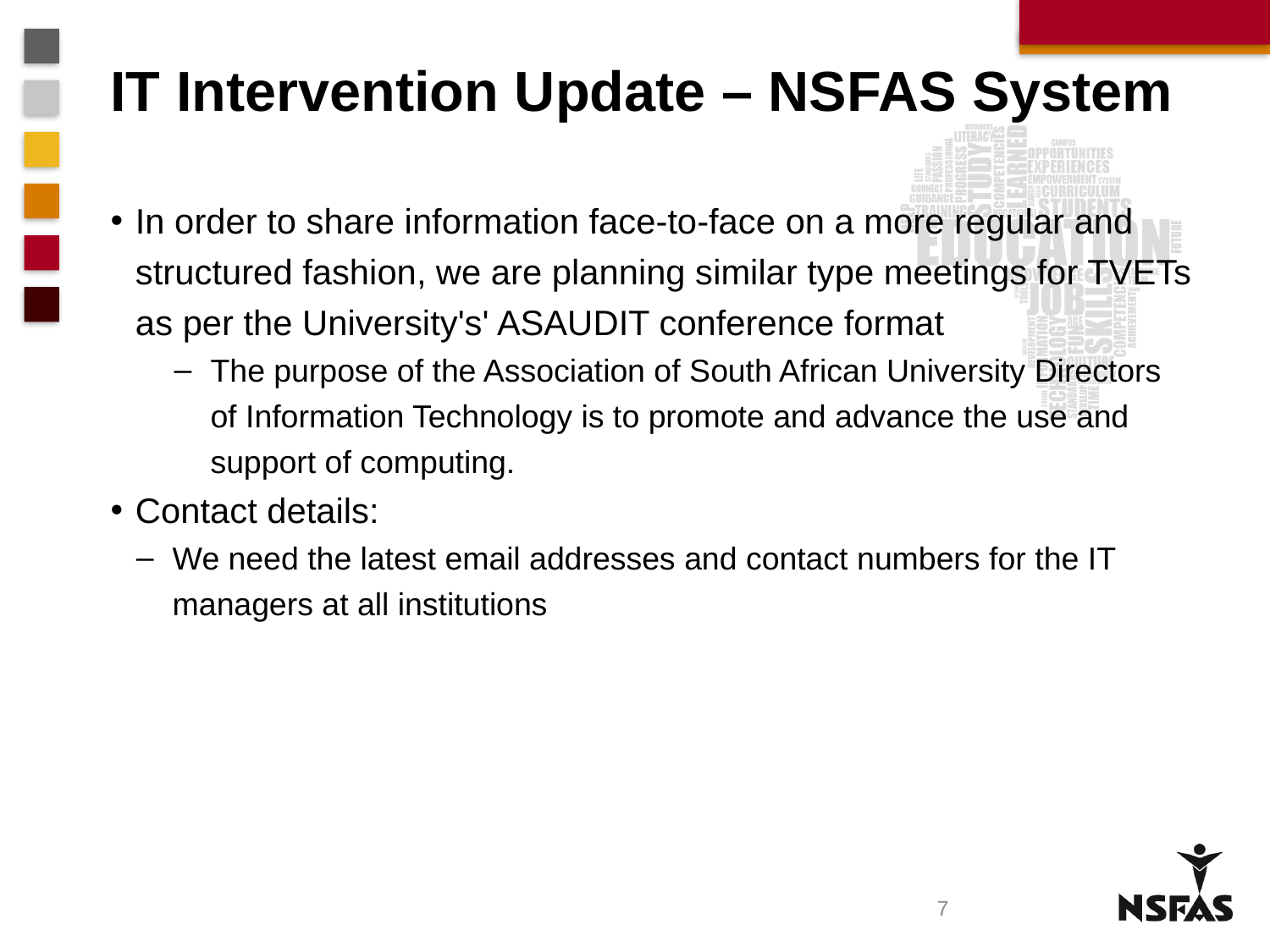

# IT Intervention Update – NSFAS System
In order to share information face-to-face on a more regular and structured fashion, we are planning similar type meetings for TVETs as per the University's' ASAUDIT conference format
The purpose of the Association of South African University Directors of Information Technology is to promote and advance the use and support of computing.
Contact details:
We need the latest email addresses and contact numbers for the IT managers at all institutions

7